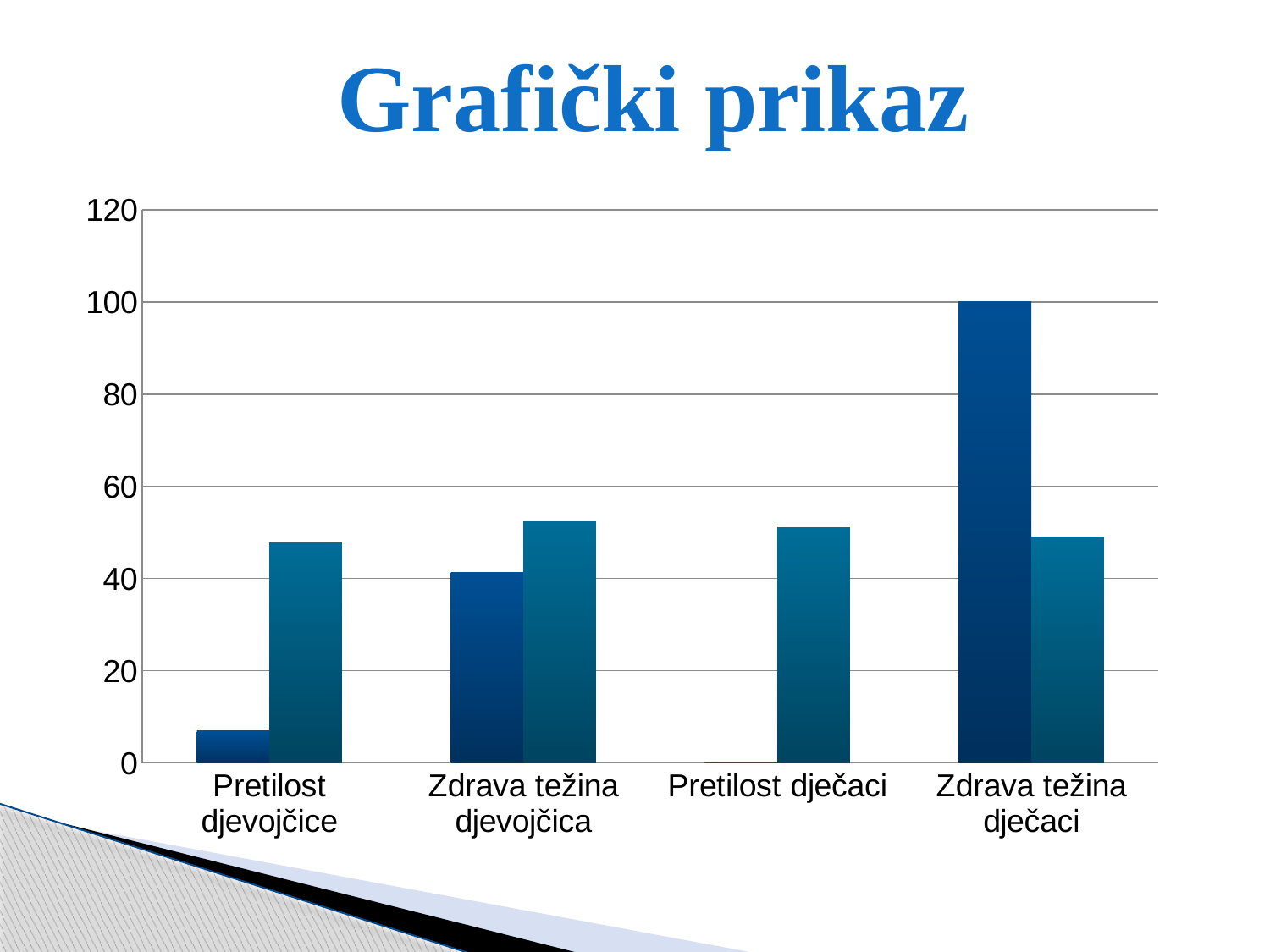

Grafički prikaz

### Chart

| Category | Vrtić | Škola |
|---|---|---|
| Pretilost djevojčice | 6.9 | 47.67 |
| Zdrava težina djevojčica | 41.38 | 52.33 |
| Pretilost dječaci | 0.0 | 50.96 |
| Zdrava težina dječaci | 100.0 | 49.04 |